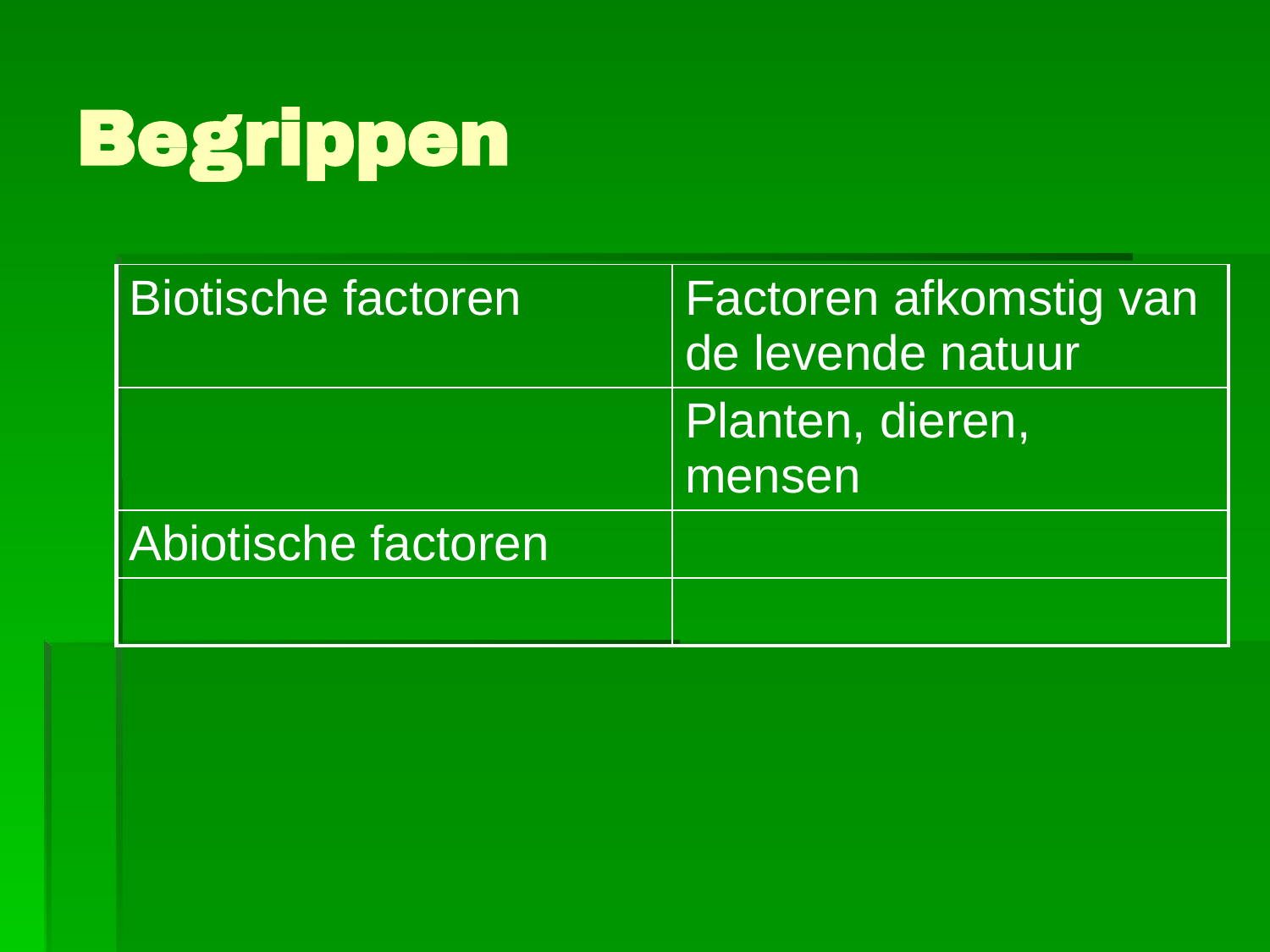

# Begrippen
| Biotische factoren | Factoren afkomstig van de levende natuur |
| --- | --- |
|  | Planten, dieren, mensen |
| Abiotische factoren |  |
|  |  |